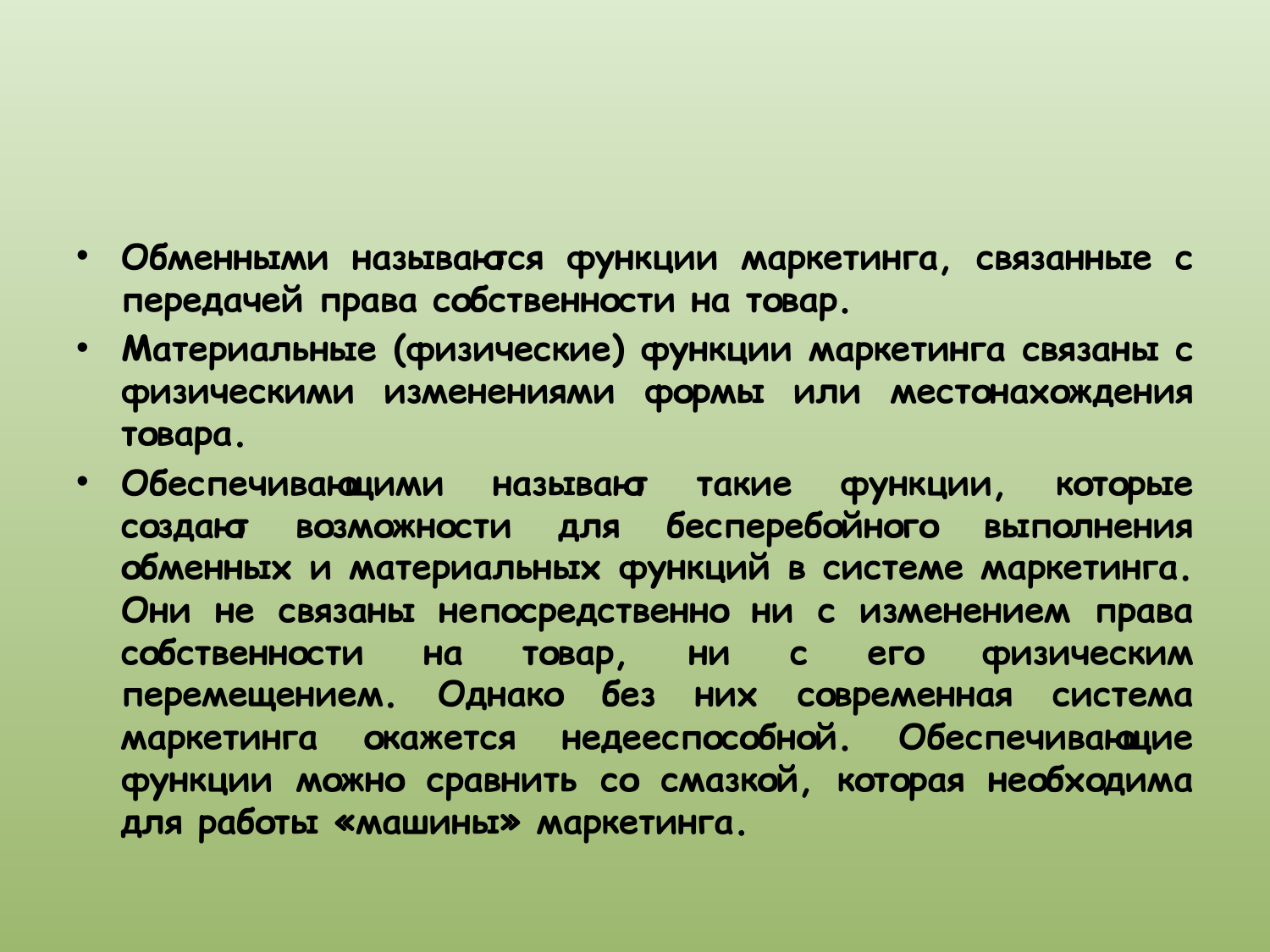

Обменными называются функции маркетинга, связанные с передачей права собственности на товар.
Материальные (физические) функции маркетинга связаны с физическими изменениями формы или местонахождения товара.
Обеспечивающими называют такие функции, которые создают возможности для бесперебойного выполнения обменных и материальных функций в системе маркетинга. Они не связаны непосредственно ни с изменением права собственности на товар, ни с его физическим перемещением. Однако без них современная система маркетинга окажется недееспособной. Обеспечивающие функции можно сравнить со смазкой, которая необходима для работы «машины» маркетинга.